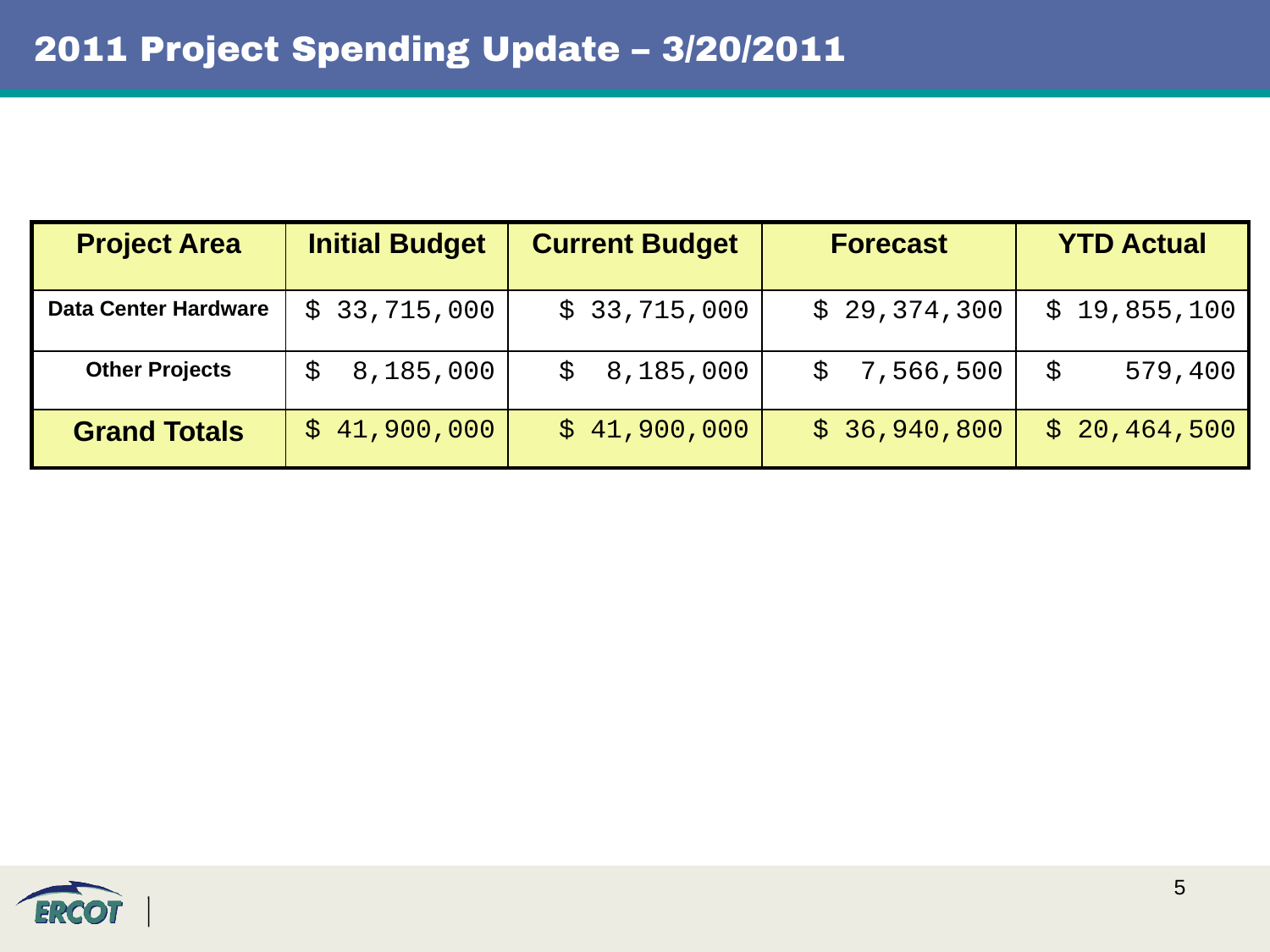

# 2011 Project Spending Update – 3/20/2011
| Project Area | Initial Budget | Current Budget | Forecast | YTD Actual |
| --- | --- | --- | --- | --- |
| Data Center Hardware | $ 33,715,000 | $ 33,715,000 | $ 29,374,300 | $ 19,855,100 |
| Other Projects | $ 8,185,000 | $ 8,185,000 | $ 7,566,500 | $ 579,400 |
| Grand Totals | $ 41,900,000 | $ 41,900,000 | $ 36,940,800 | $ 20,464,500 |